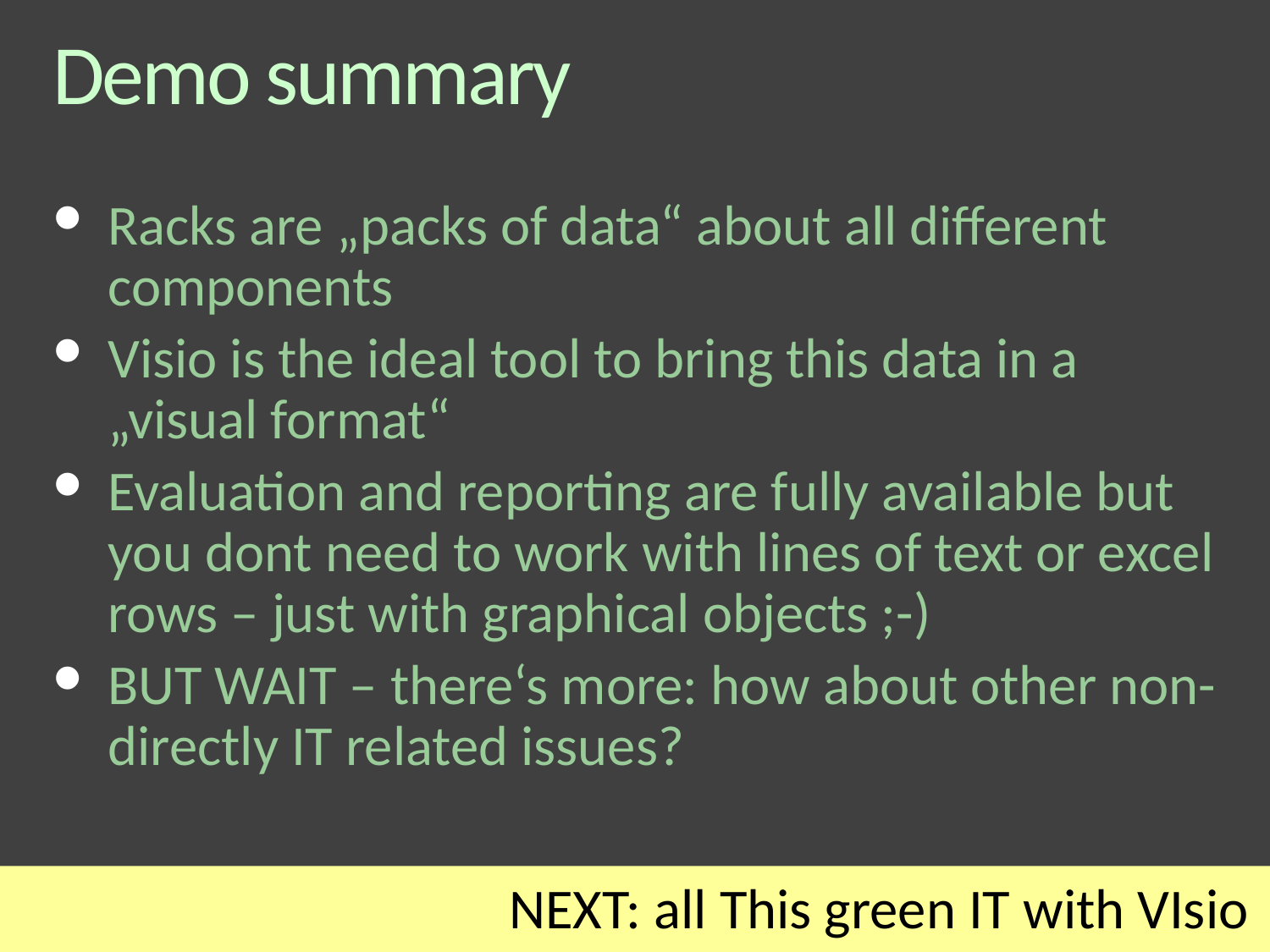

# Demo summary
Racks are „packs of data“ about all different components
Visio is the ideal tool to bring this data in a „visual format“
Evaluation and reporting are fully available but you dont need to work with lines of text or excel rows – just with graphical objects ;-)
BUT WAIT – there‘s more: how about other non-directly IT related issues?

NEXT: all This green IT with VIsio